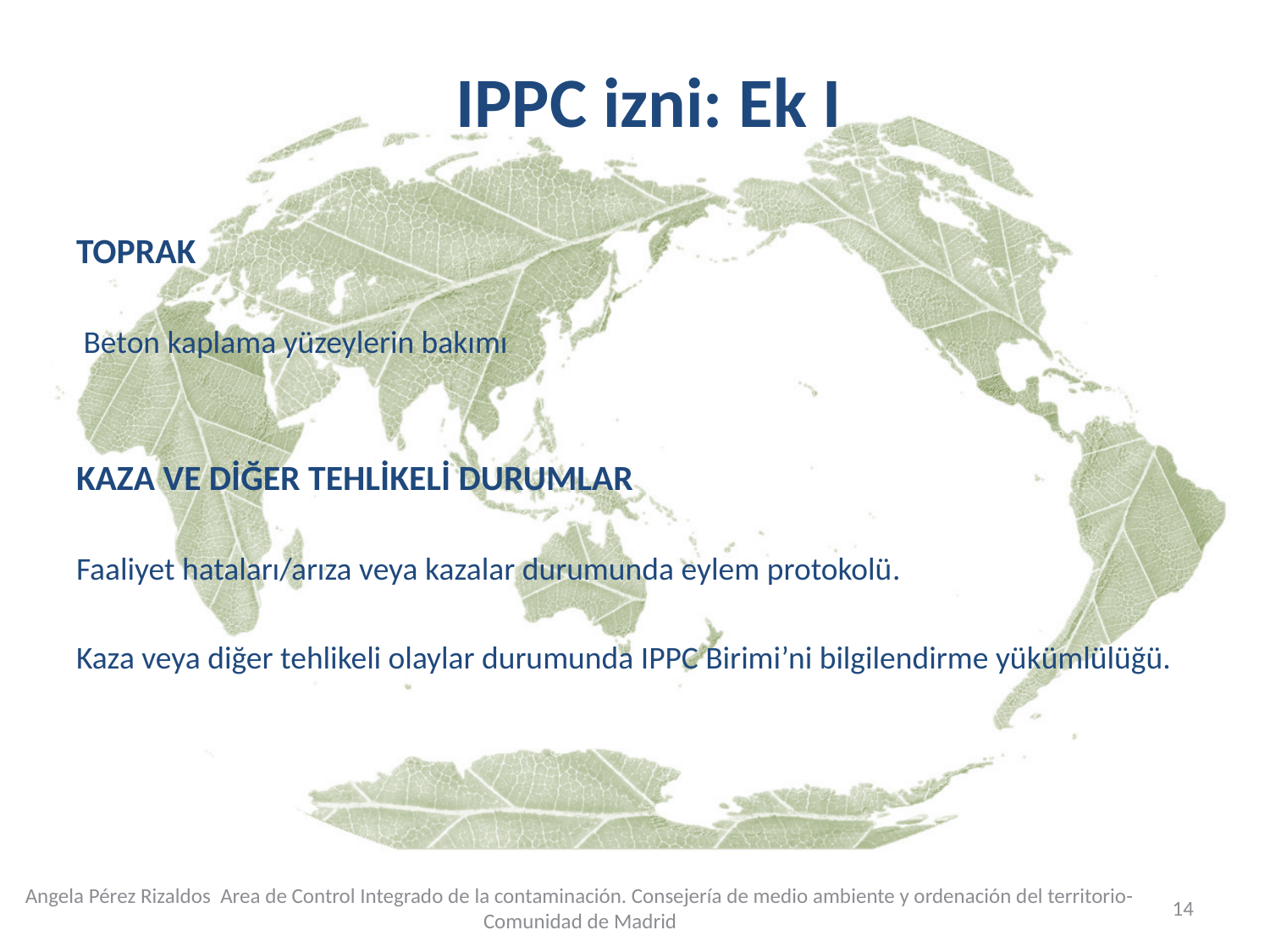

IPPC izni: Ek I
TOPRAK

 Beton kaplama yüzeylerin bakımı

KAZA VE DİĞER TEHLİKELİ DURUMLAR

Faaliyet hataları/arıza veya kazalar durumunda eylem protokolü.

Kaza veya diğer tehlikeli olaylar durumunda IPPC Birimi’ni bilgilendirme yükümlülüğü.
Angela Pérez Rizaldos  Area de Control Integrado de la contaminación. Consejería de medio ambiente y ordenación del territorio- Comunidad de Madrid
14